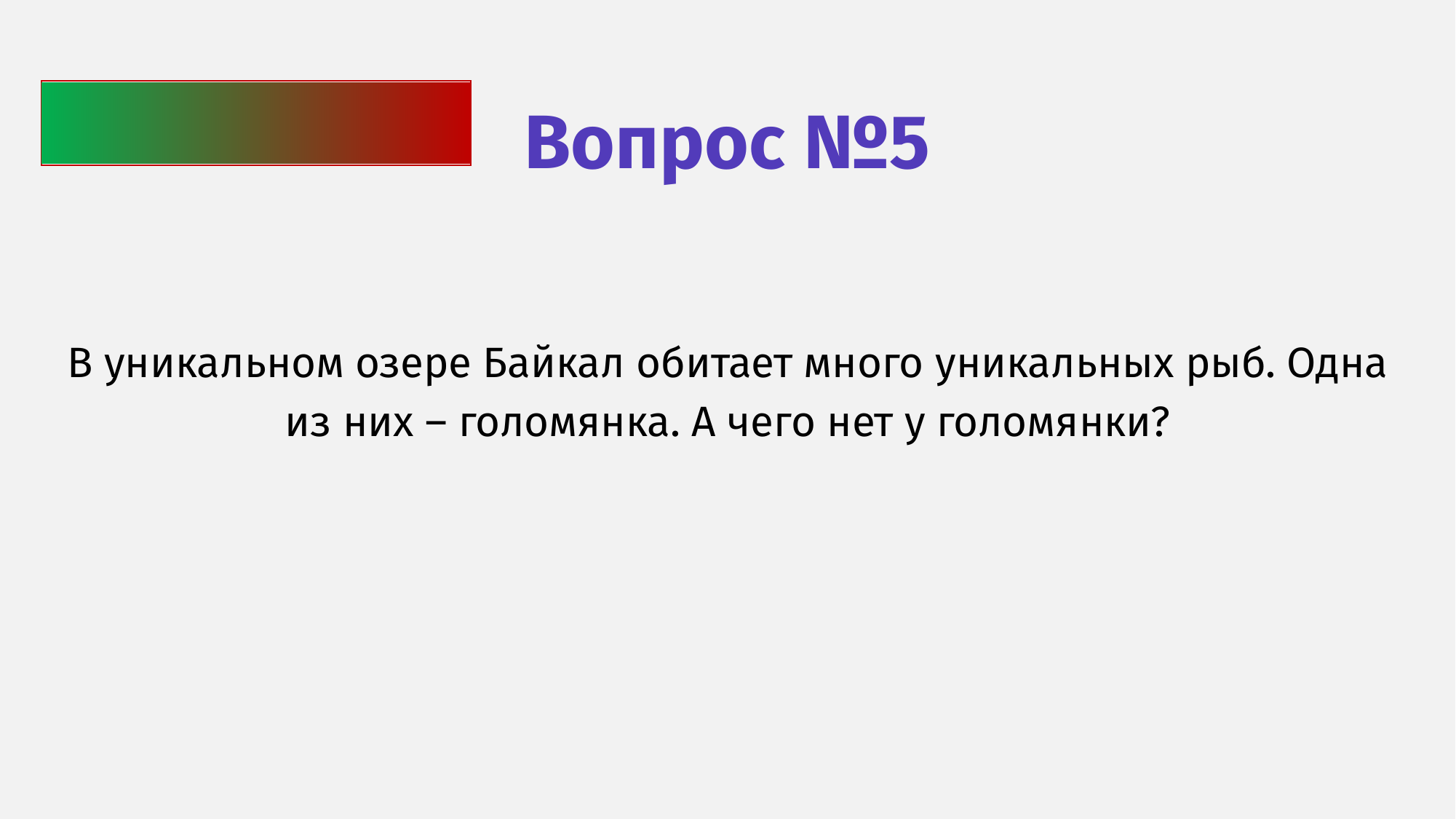

Вопрос №5
В уникальном озере Байкал обитает много уникальных рыб. Одна из них – голомянка. А чего нет у голомянки?